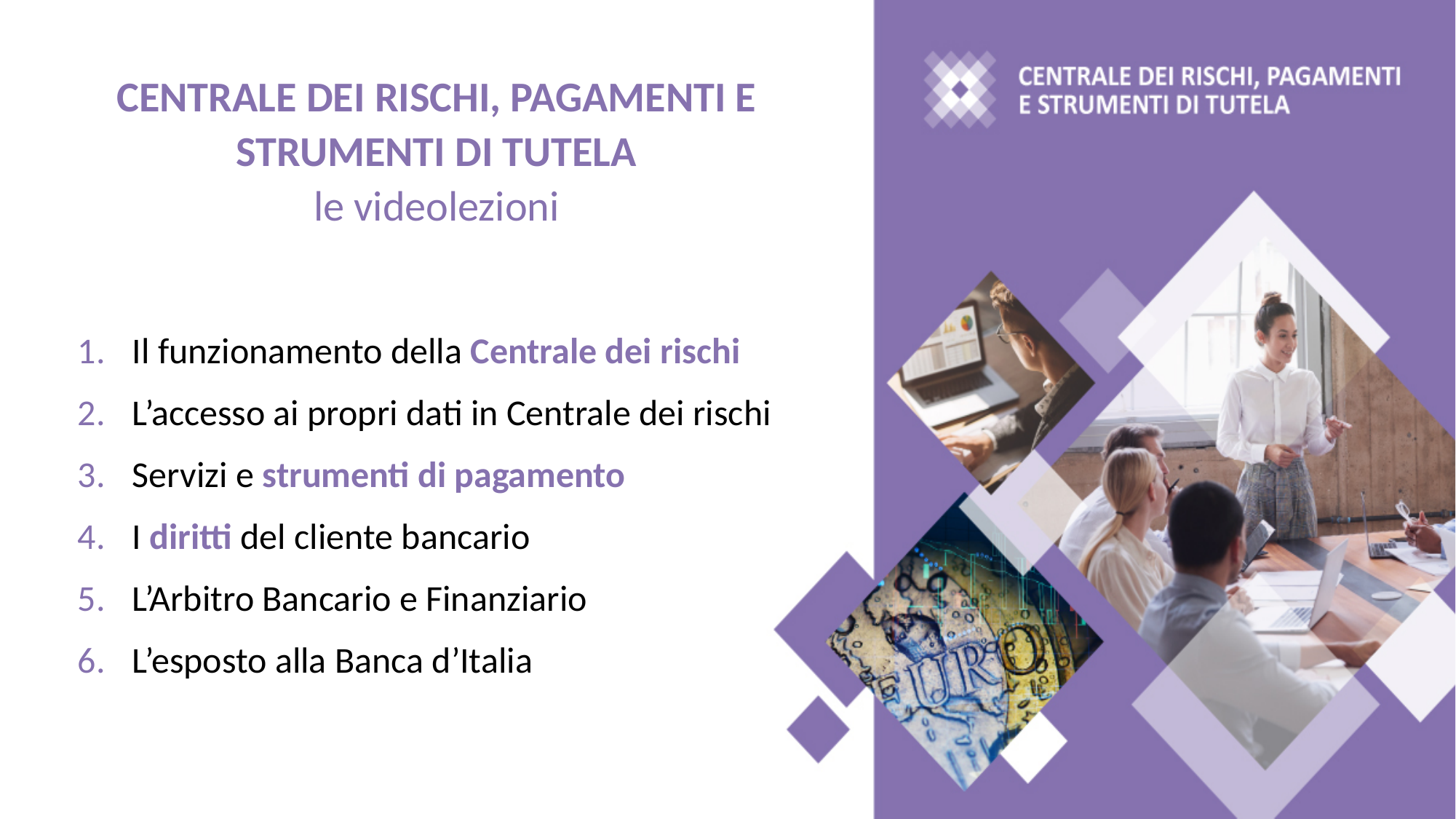

Leonardo Nafissi <l.nafissi@fcgconsulting.it>
CENTRALE DEI RISCHI, PAGAMENTI E STRUMENTI DI TUTELA
le videolezioni

Il funzionamento della Centrale dei rischi
L’accesso ai propri dati in Centrale dei rischi
Servizi e strumenti di pagamento
I diritti del cliente bancario
L’Arbitro Bancario e Finanziario
L’esposto alla Banca d’Italia